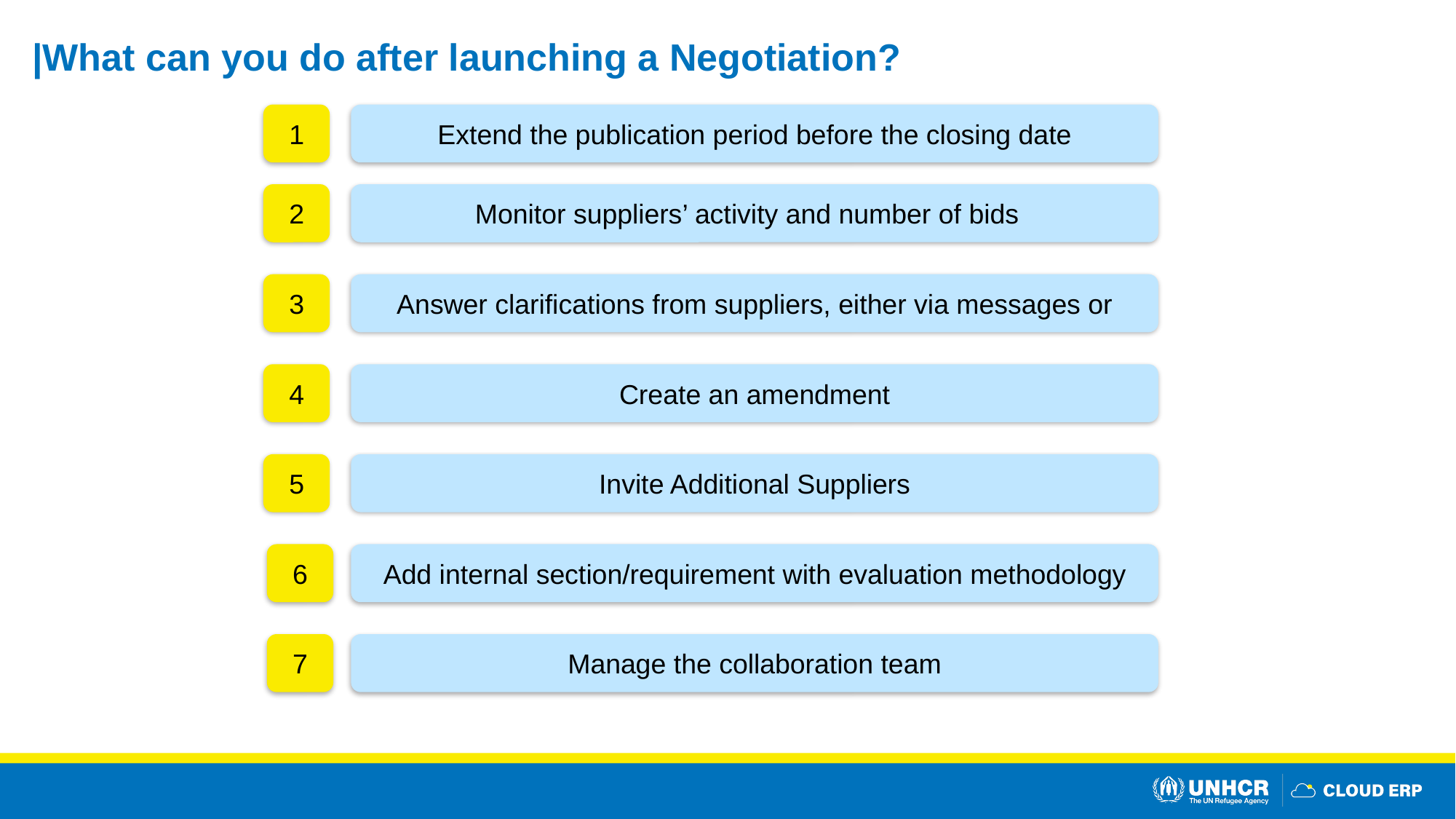

|What can you do after launching a Negotiation?
Extend the publication period before the closing date
1
Monitor suppliers’ activity and number of bids
2
Answer clarifications from suppliers, either via messages or
3
Create an amendment
4
Invite Additional Suppliers
5
Add internal section/requirement with evaluation methodology
6
Manage the collaboration team
7